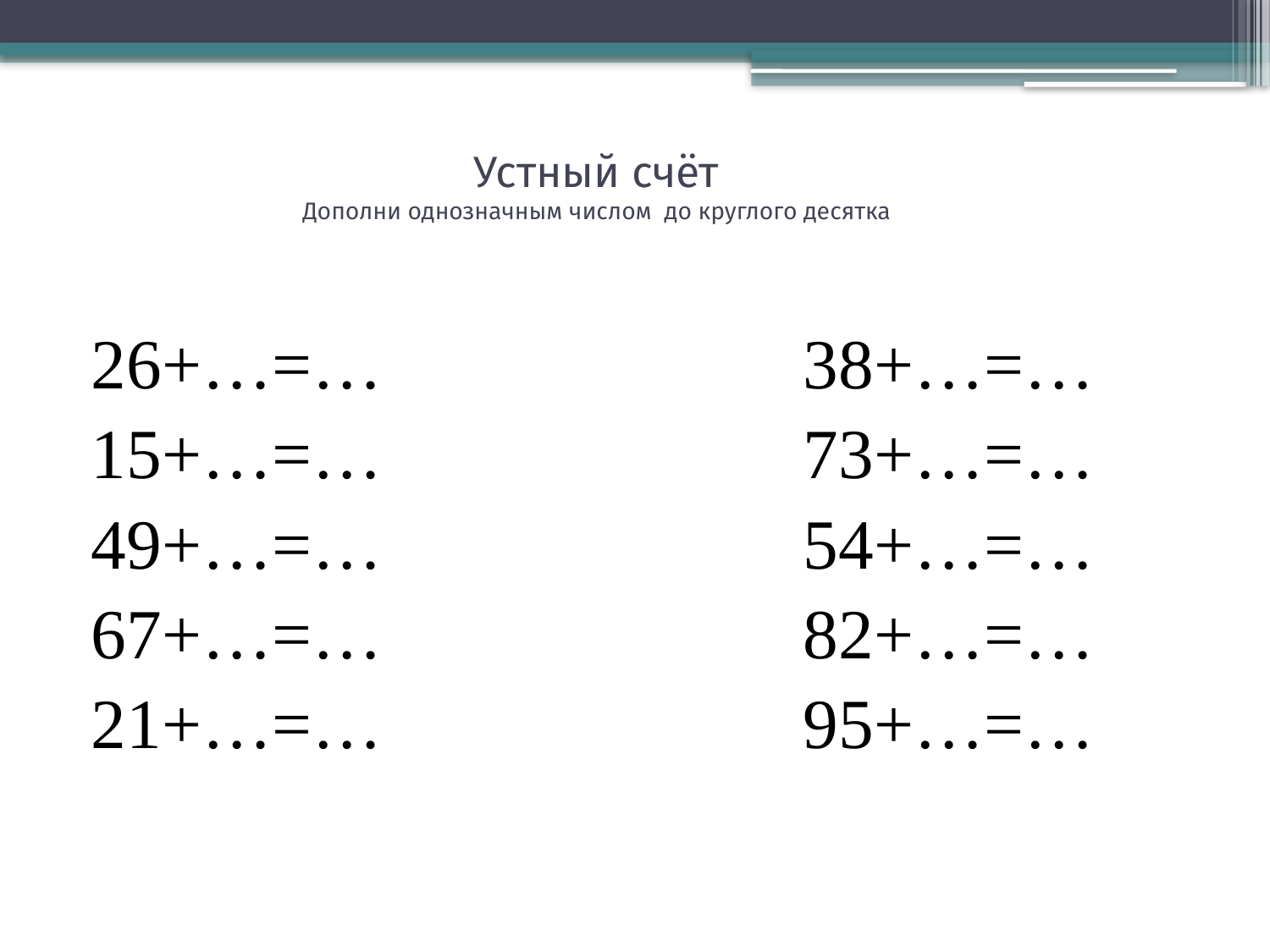

# Устный счёт Дополни однозначным числом  до круглого десятка
26+…=…                        38+…=…
15+…=…                        73+…=…
49+…=…                        54+…=…
67+…=…                        82+…=…
21+…=…                        95+…=…